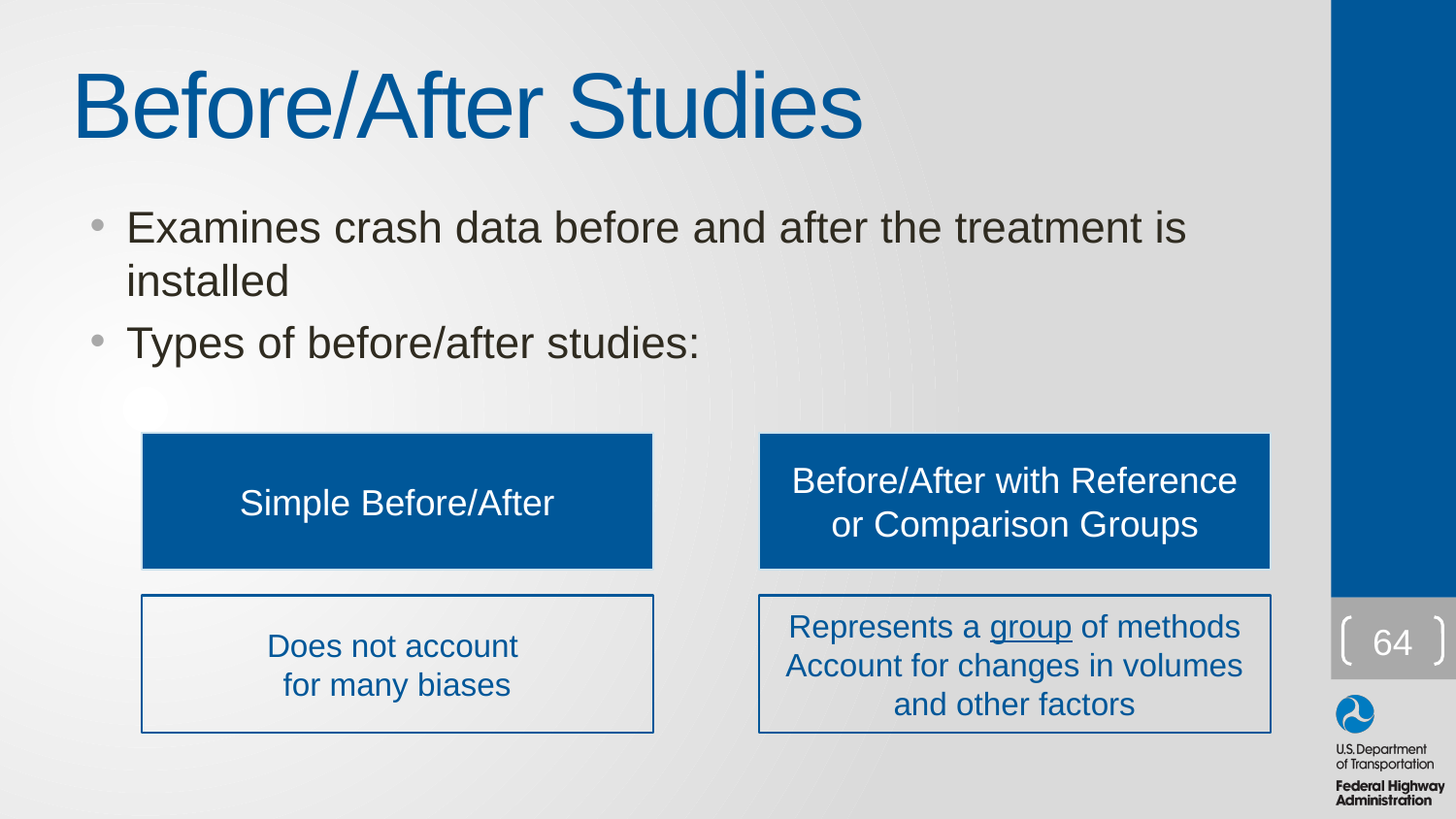

# Before/After Studies
Examines crash data before and after the treatment is installed
Types of before/after studies:
Simple Before/After
Before/After with Reference or Comparison Groups
Does not account
for many biases
Represents a group of methods
Account for changes in volumes and other factors
64